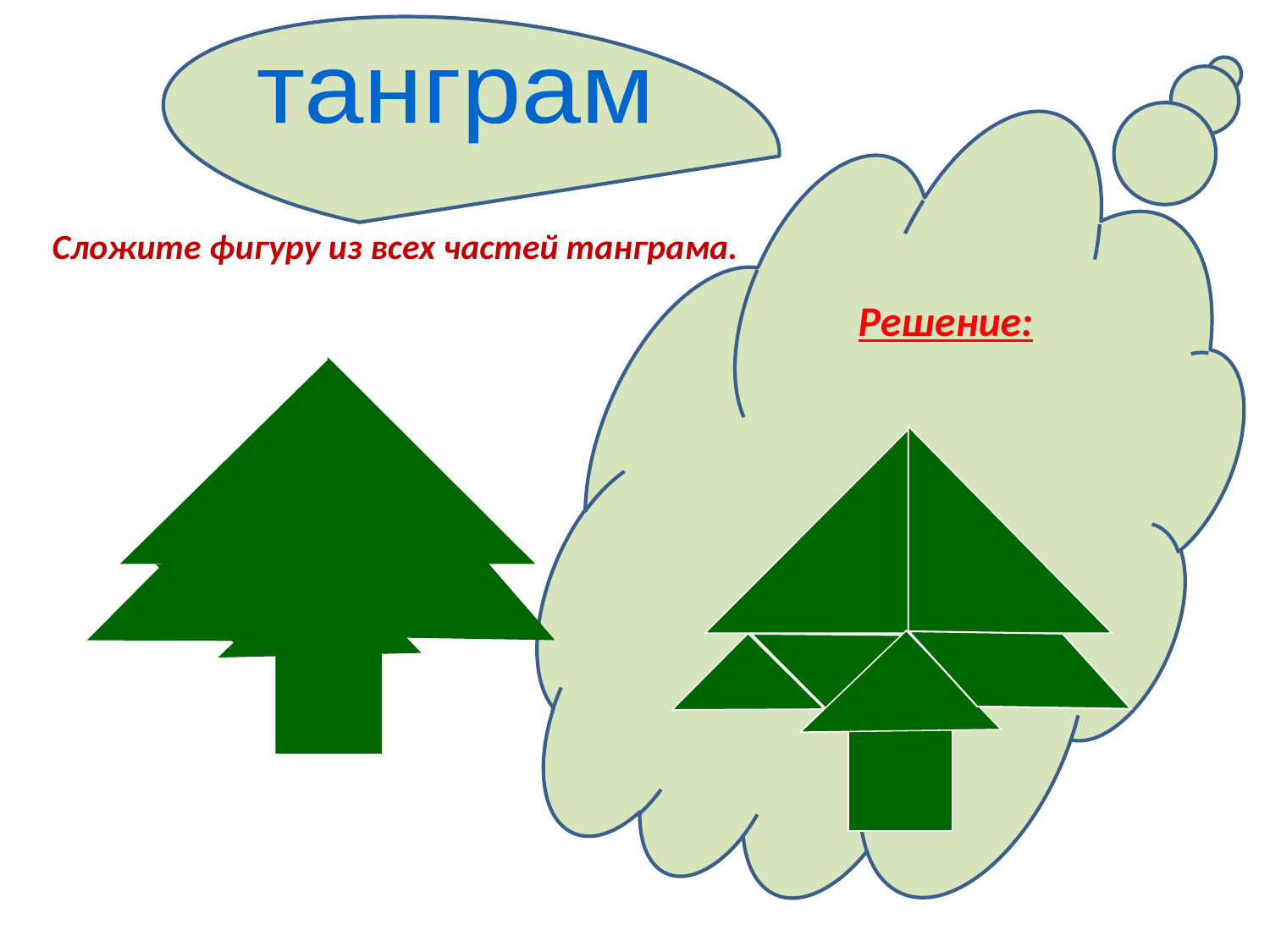

танграм

Сложите фигуру из всех частей танграма.
Решение: